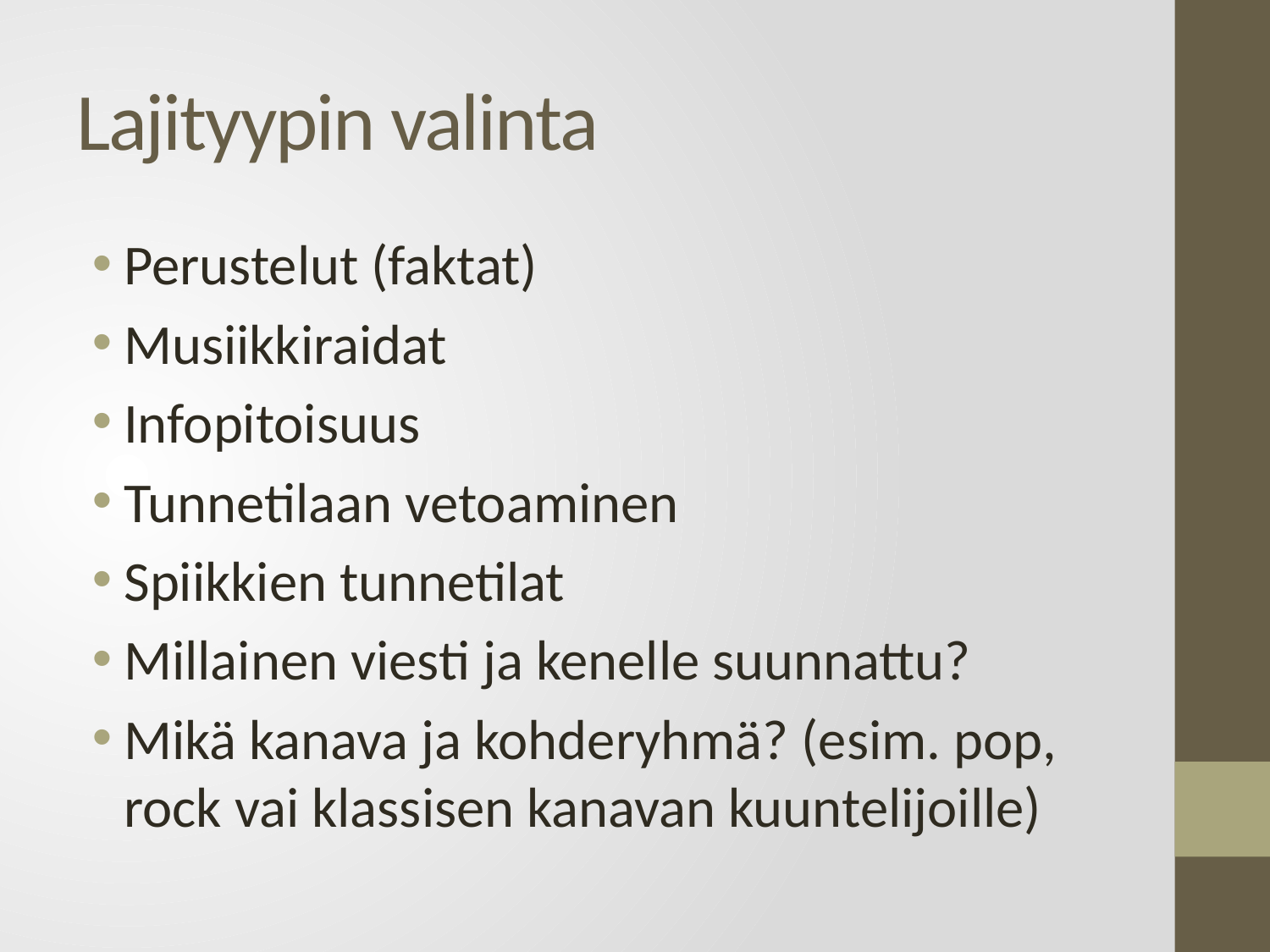

# Lajityypin valinta
Perustelut (faktat)
Musiikkiraidat
Infopitoisuus
Tunnetilaan vetoaminen
Spiikkien tunnetilat
Millainen viesti ja kenelle suunnattu?
Mikä kanava ja kohderyhmä? (esim. pop, rock vai klassisen kanavan kuuntelijoille)